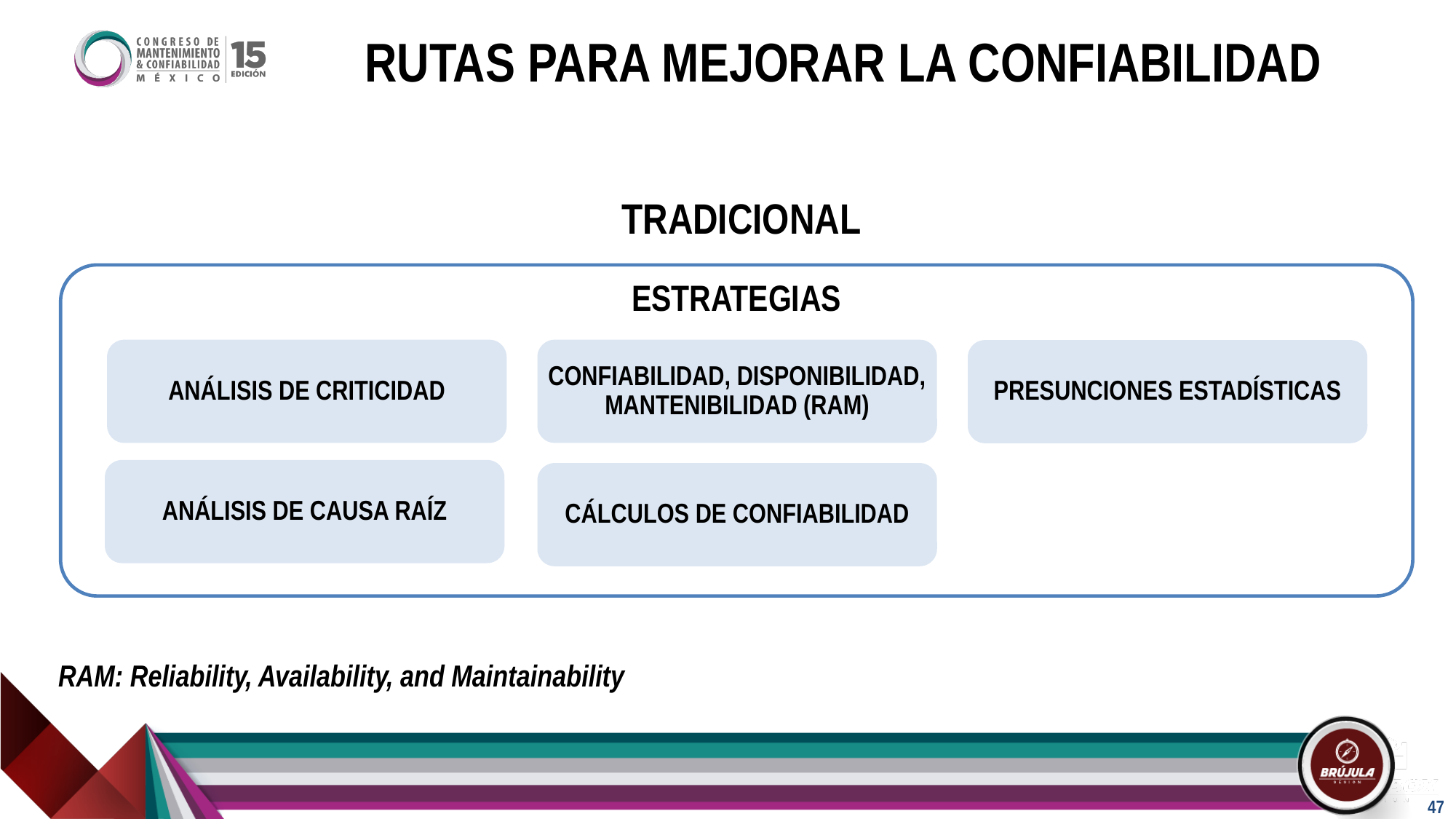

# RUTAS PARA MEJORAR LA CONFIABILIDAD
 TRADICIONAL
ESTRATEGIAS
ANÁLISIS DE CRITICIDAD
CONFIABILIDAD, DISPONIBILIDAD, MANTENIBILIDAD (RAM)
PRESUNCIONES ESTADÍSTICAS
ANÁLISIS DE CAUSA RAÍZ
CÁLCULOS DE CONFIABILIDAD
RAM: Reliability, Availability, and Maintainability
47